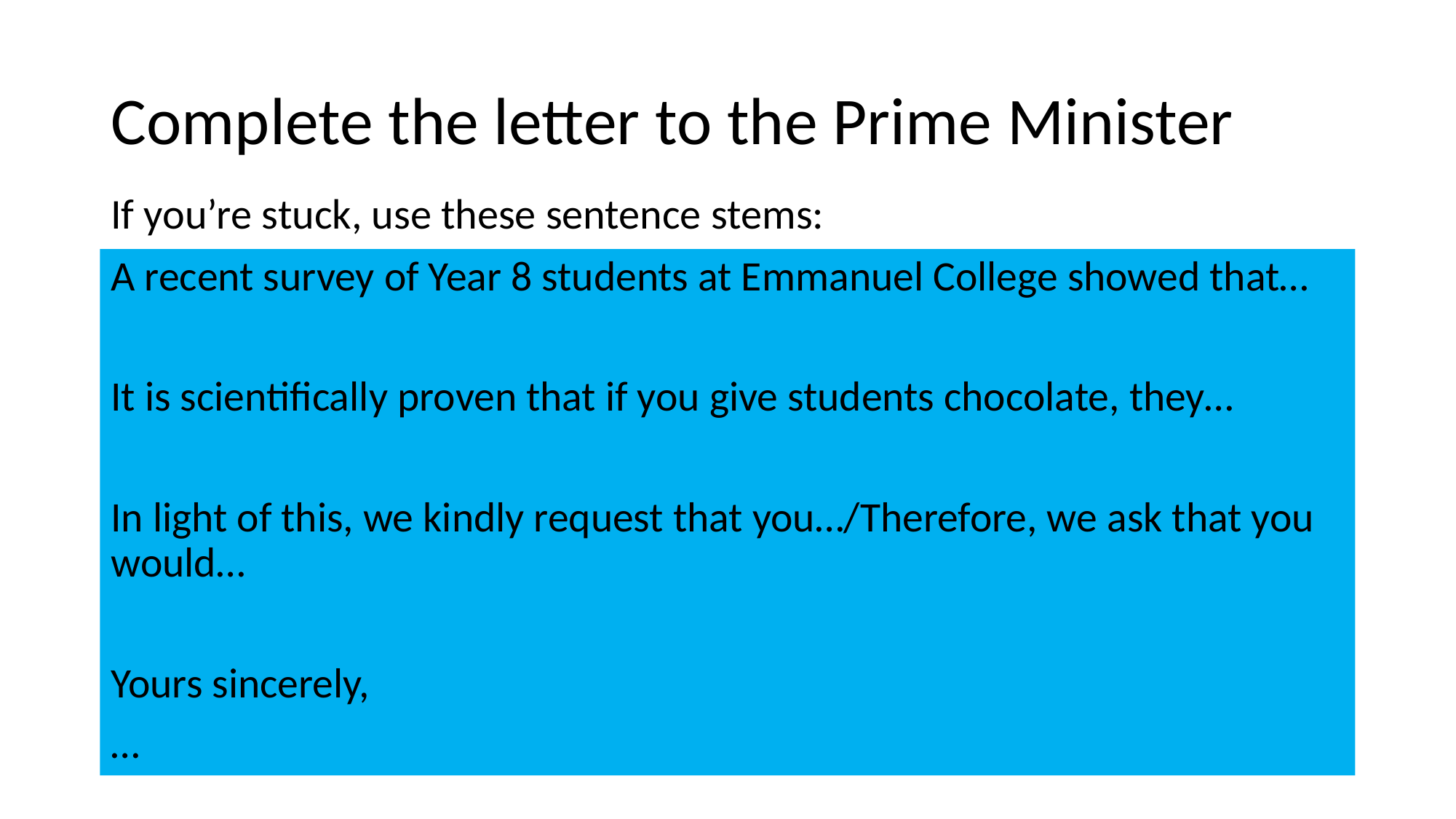

# Complete the letter to the Prime Minister
If you’re stuck, use these sentence stems:
A recent survey of Year 8 students at Emmanuel College showed that…

It is scientifically proven that if you give students chocolate, they…

In light of this, we kindly request that you…/Therefore, we ask that you would…

Yours sincerely,
…